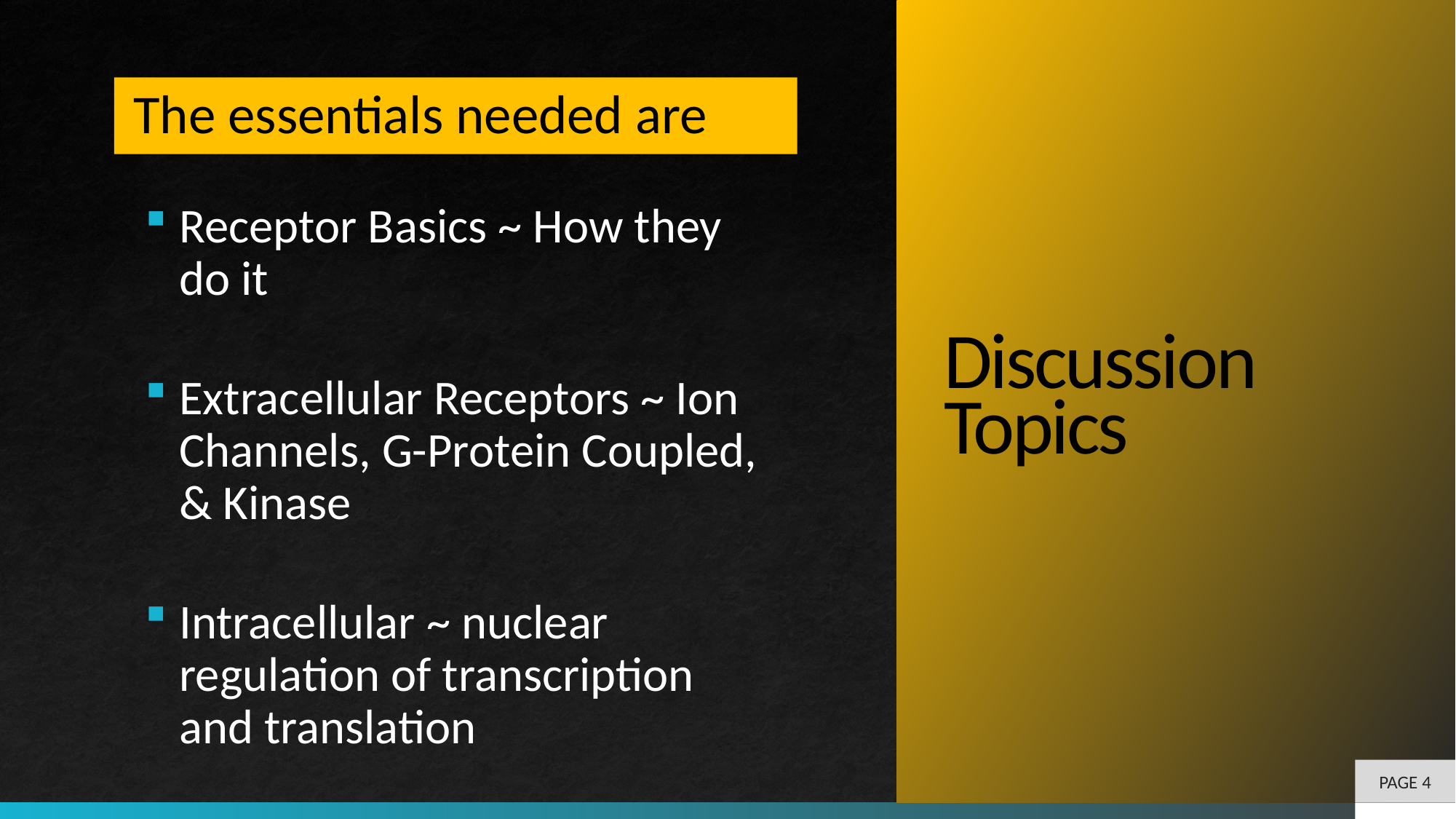

# Discussion Topics

The essentials needed are
Receptor Basics ~ How they do it

Extracellular Receptors ~ Ion Channels, G-Protein Coupled, & Kinase

Intracellular ~ nuclear regulation of transcription and translation
PAGE 4